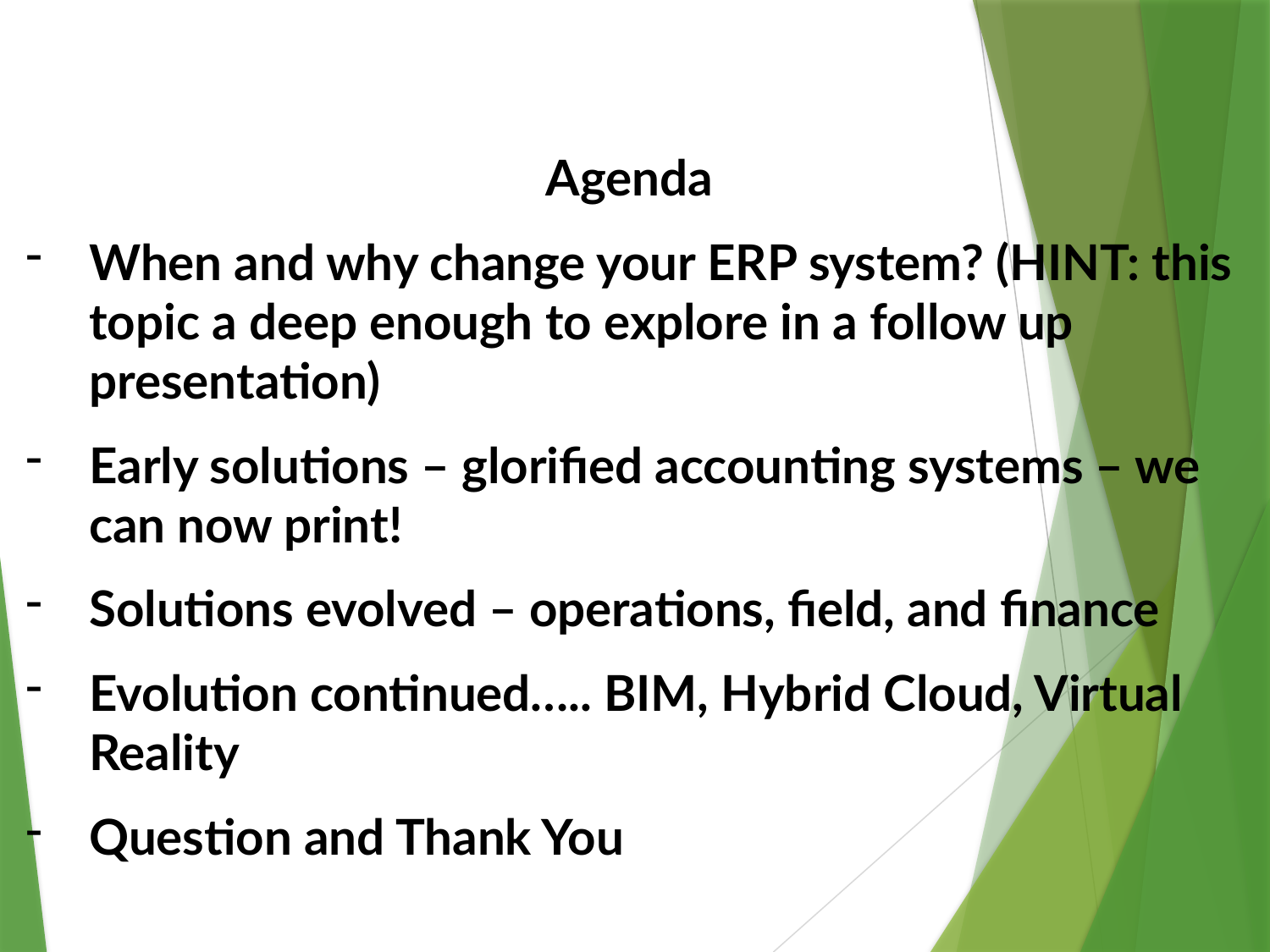

Agenda

When and why change your ERP system? (HINT: this topic a deep enough to explore in a follow up presentation)

Early solutions – glorified accounting systems – we can now print!

Solutions evolved – operations, field, and finance

Evolution continued….. BIM, Hybrid Cloud, Virtual Reality

Question and Thank You